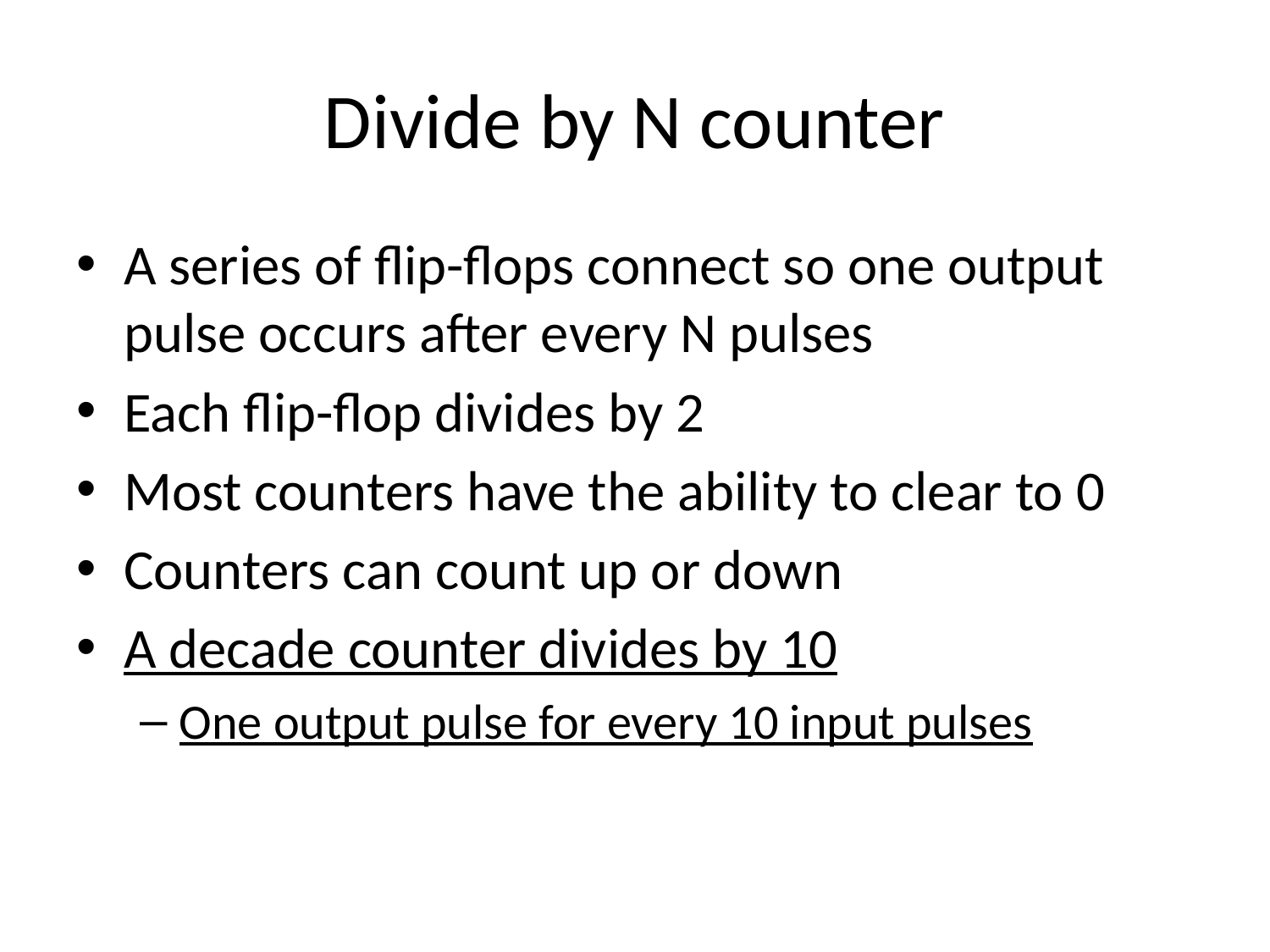

# Divide by N counter
A series of flip-flops connect so one output pulse occurs after every N pulses
Each flip-flop divides by 2
Most counters have the ability to clear to 0
Counters can count up or down
A decade counter divides by 10
One output pulse for every 10 input pulses